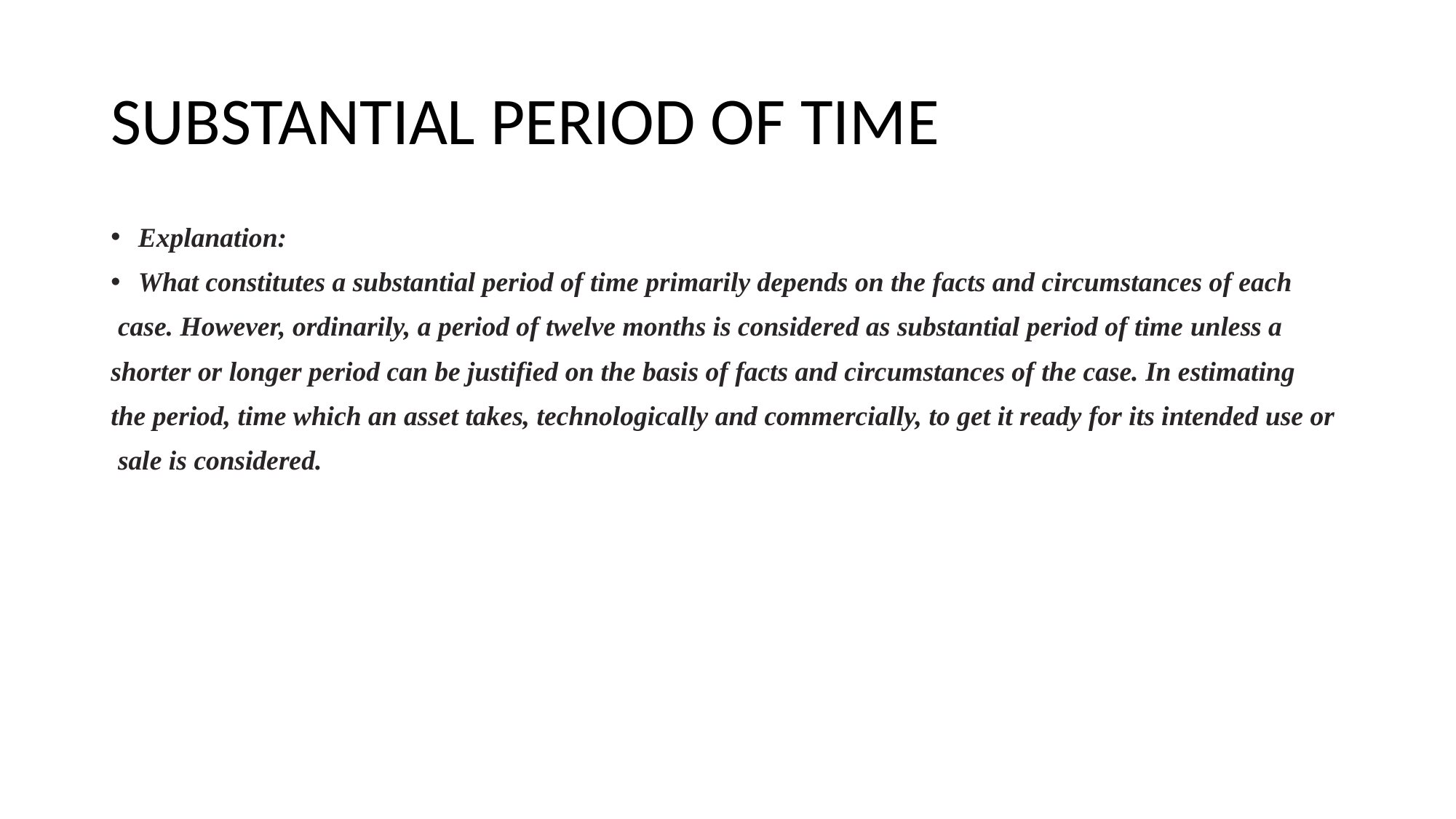

# SUBSTANTIAL PERIOD OF TIME
Explanation:
What constitutes a substantial period of time primarily depends on the facts and circumstances of each
 case. However, ordinarily, a period of twelve months is considered as substantial period of time unless a
shorter or longer period can be justified on the basis of facts and circumstances of the case. In estimating
the period, time which an asset takes, technologically and commercially, to get it ready for its intended use or
 sale is considered.